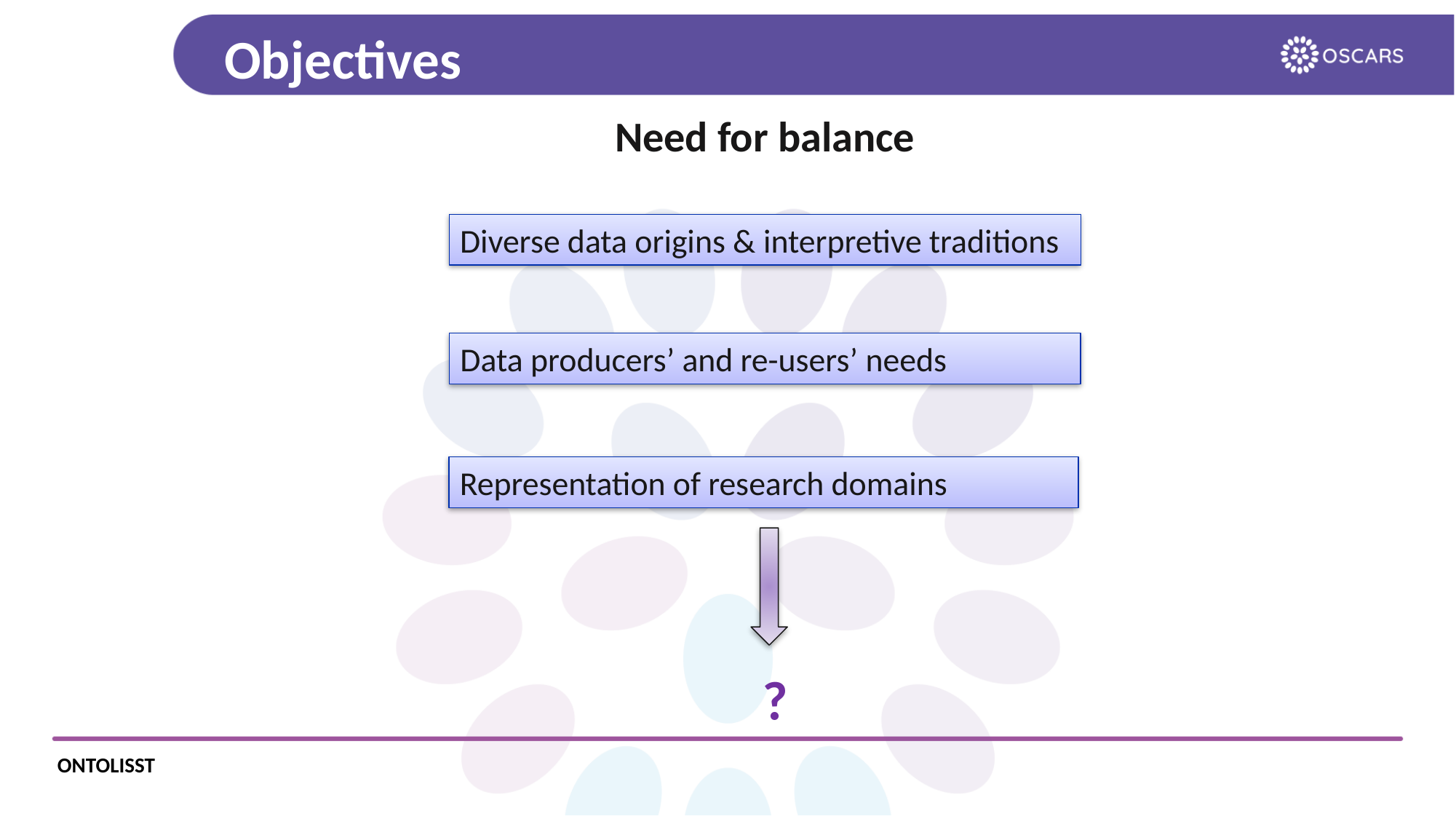

# Objectives
Need for balance
Diverse data origins & interpretive traditions
Data producers’ and re-users’ needs
Representation of research domains

?
ONTOLISST